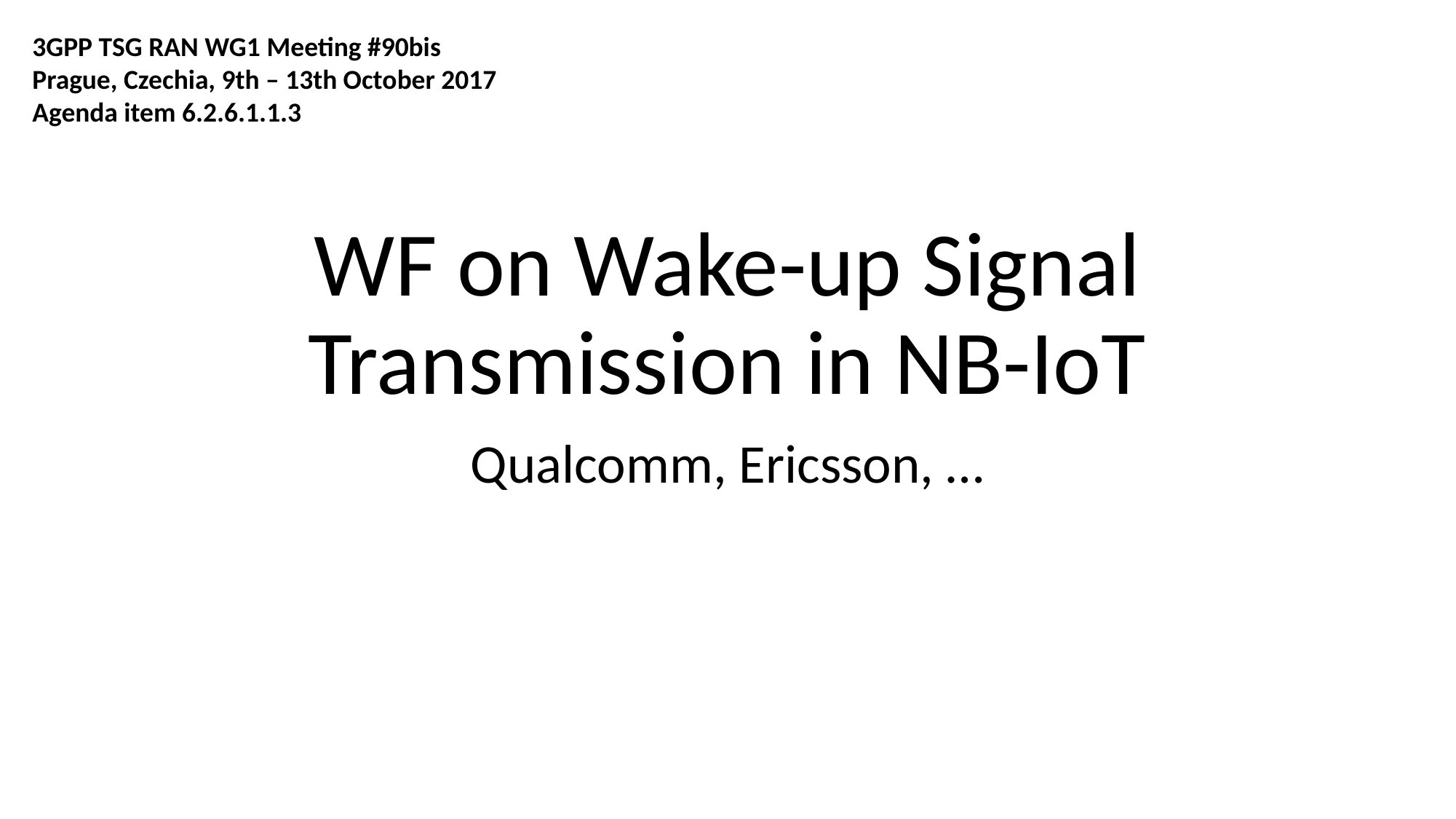

3GPP TSG RAN WG1 Meeting #90bis
Prague, Czechia, 9th – 13th October 2017
Agenda item 6.2.6.1.1.3
# WF on Wake-up Signal Transmission in NB-IoT
Qualcomm, Ericsson, …